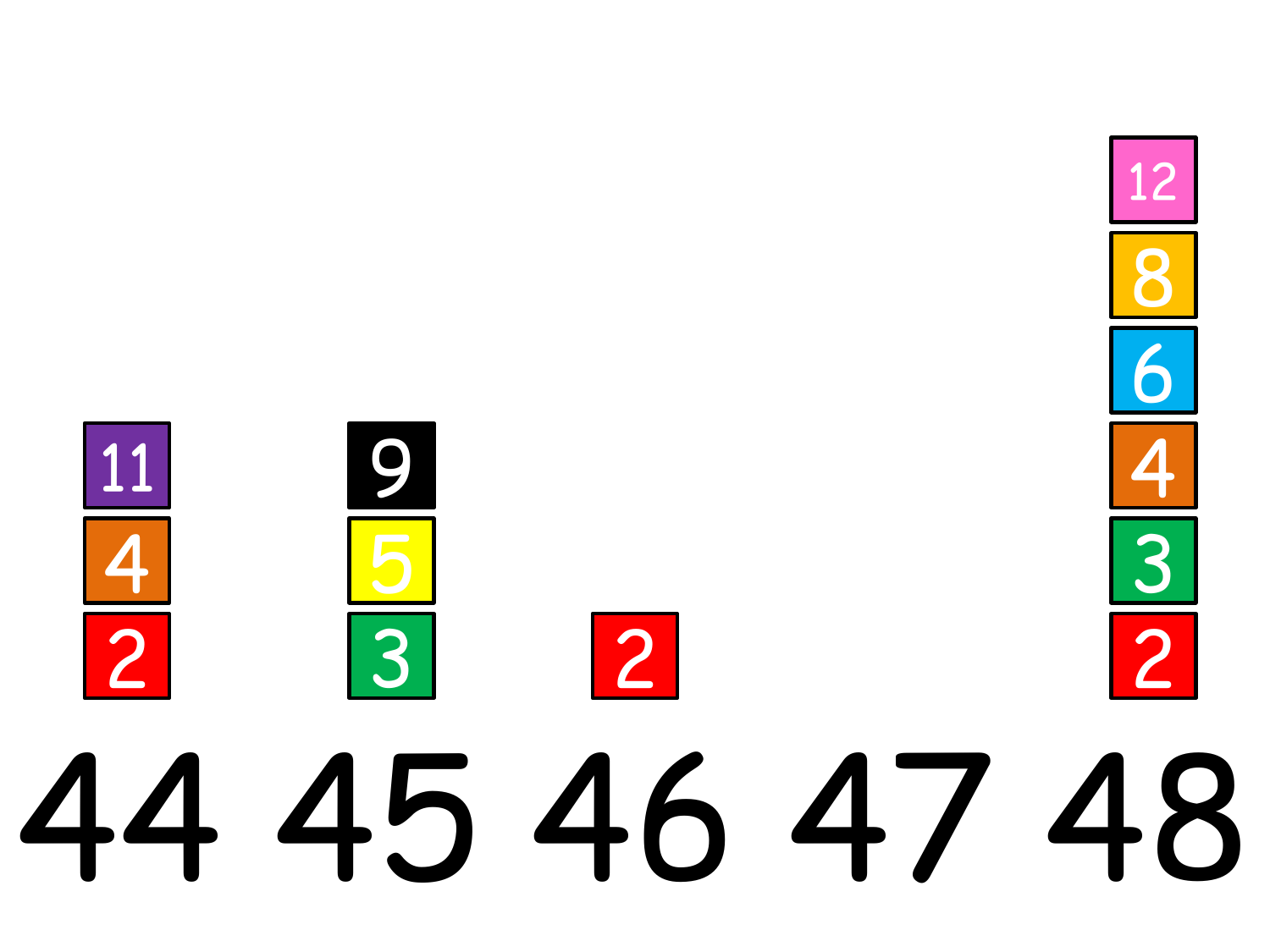

12
8
6
4
3
2
11
4
2
9
5
3
2
 44 45 46 47 48